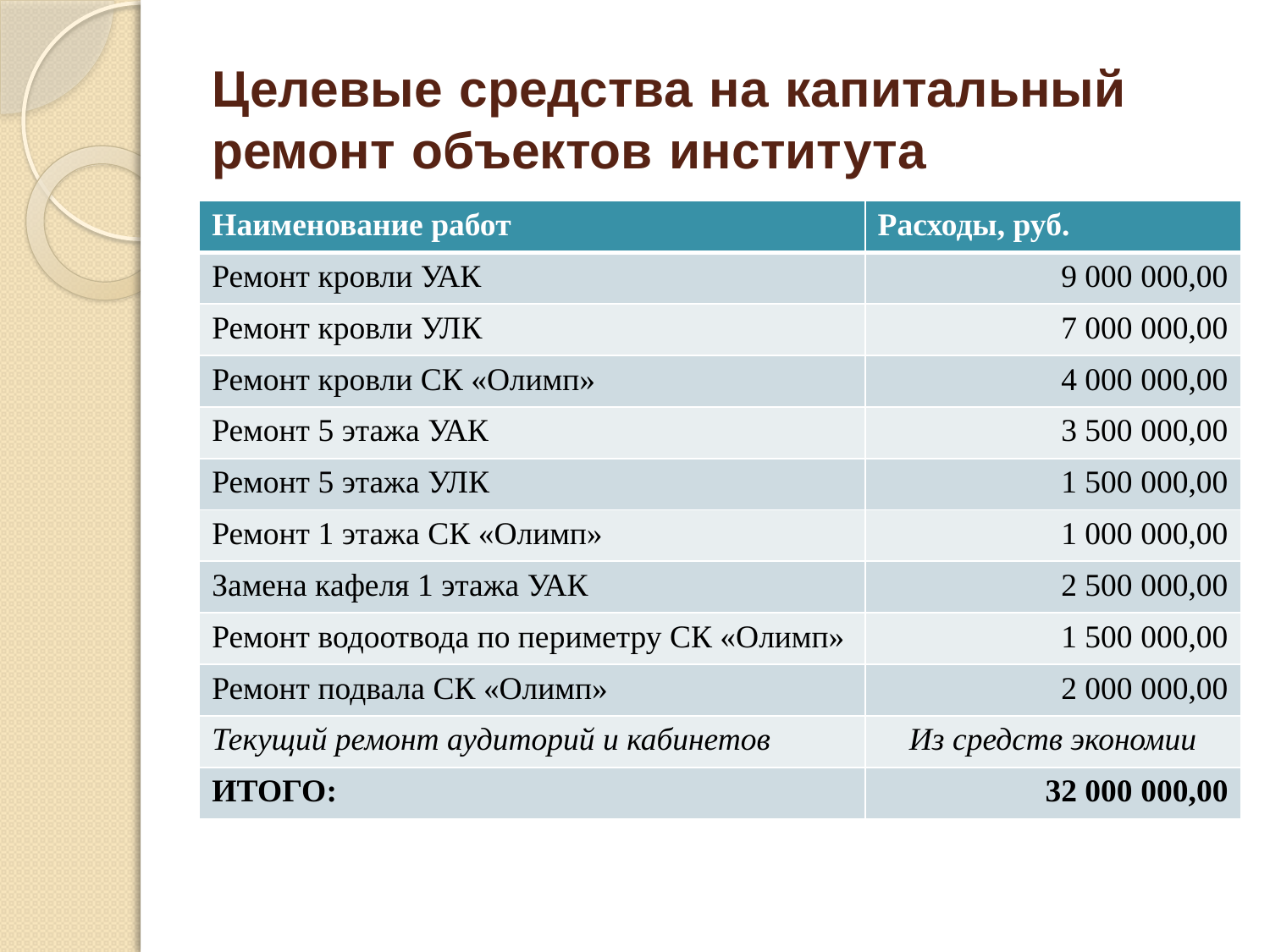

# Целевые средства на капитальный ремонт объектов института
| Наименование работ | Расходы, руб. |
| --- | --- |
| Ремонт кровли УАК | 9 000 000,00 |
| Ремонт кровли УЛК | 7 000 000,00 |
| Ремонт кровли СК «Олимп» | 4 000 000,00 |
| Ремонт 5 этажа УАК | 3 500 000,00 |
| Ремонт 5 этажа УЛК | 1 500 000,00 |
| Ремонт 1 этажа СК «Олимп» | 1 000 000,00 |
| Замена кафеля 1 этажа УАК | 2 500 000,00 |
| Ремонт водоотвода по периметру СК «Олимп» | 1 500 000,00 |
| Ремонт подвала СК «Олимп» | 2 000 000,00 |
| Текущий ремонт аудиторий и кабинетов | Из средств экономии |
| ИТОГО: | 32 000 000,00 |